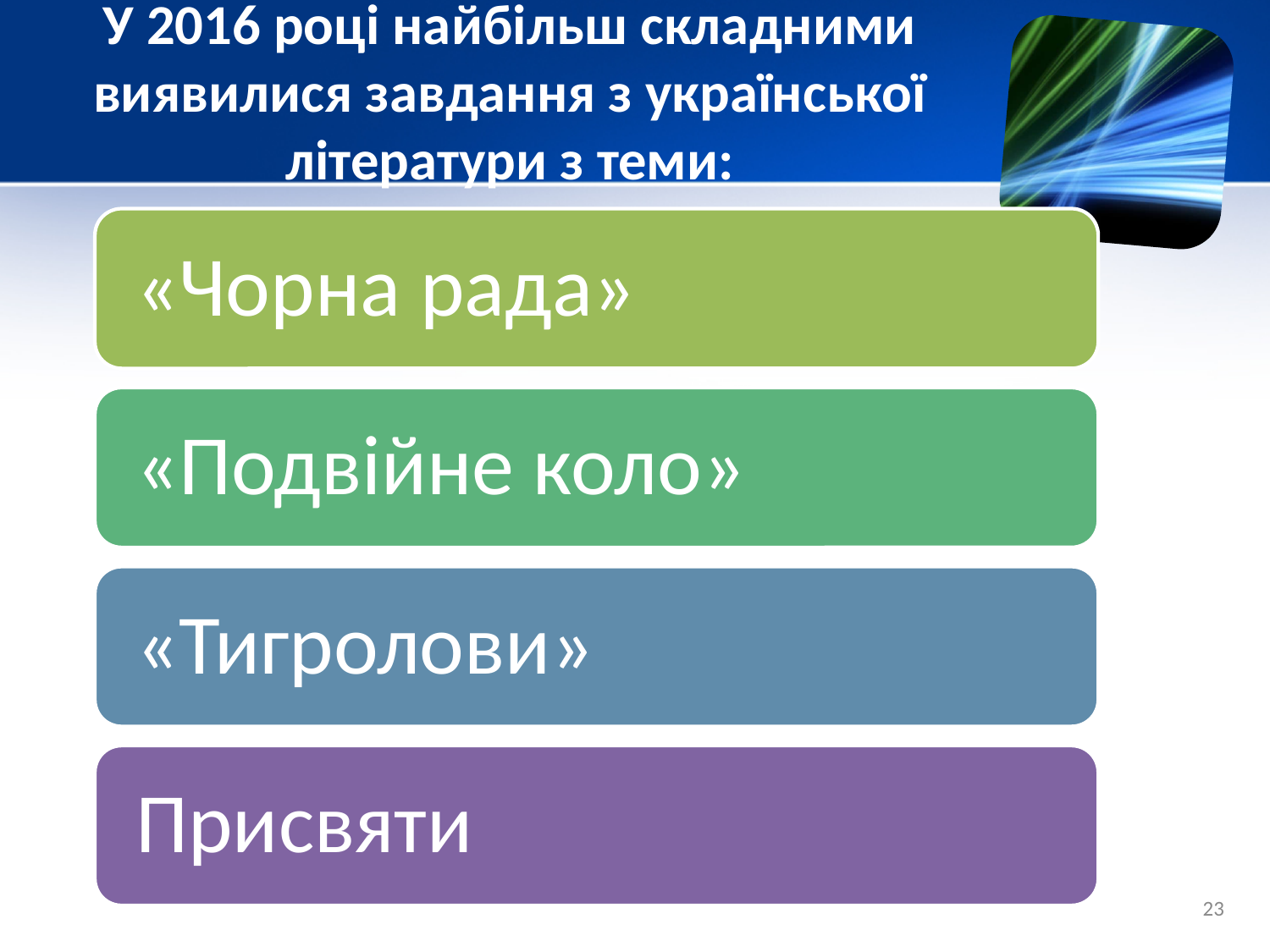

# У 2016 році найбільш складними виявилися завдання з української літератури з теми:
«Чорна рада»
«Подвійне коло»
«Тигролови»
Присвяти
23